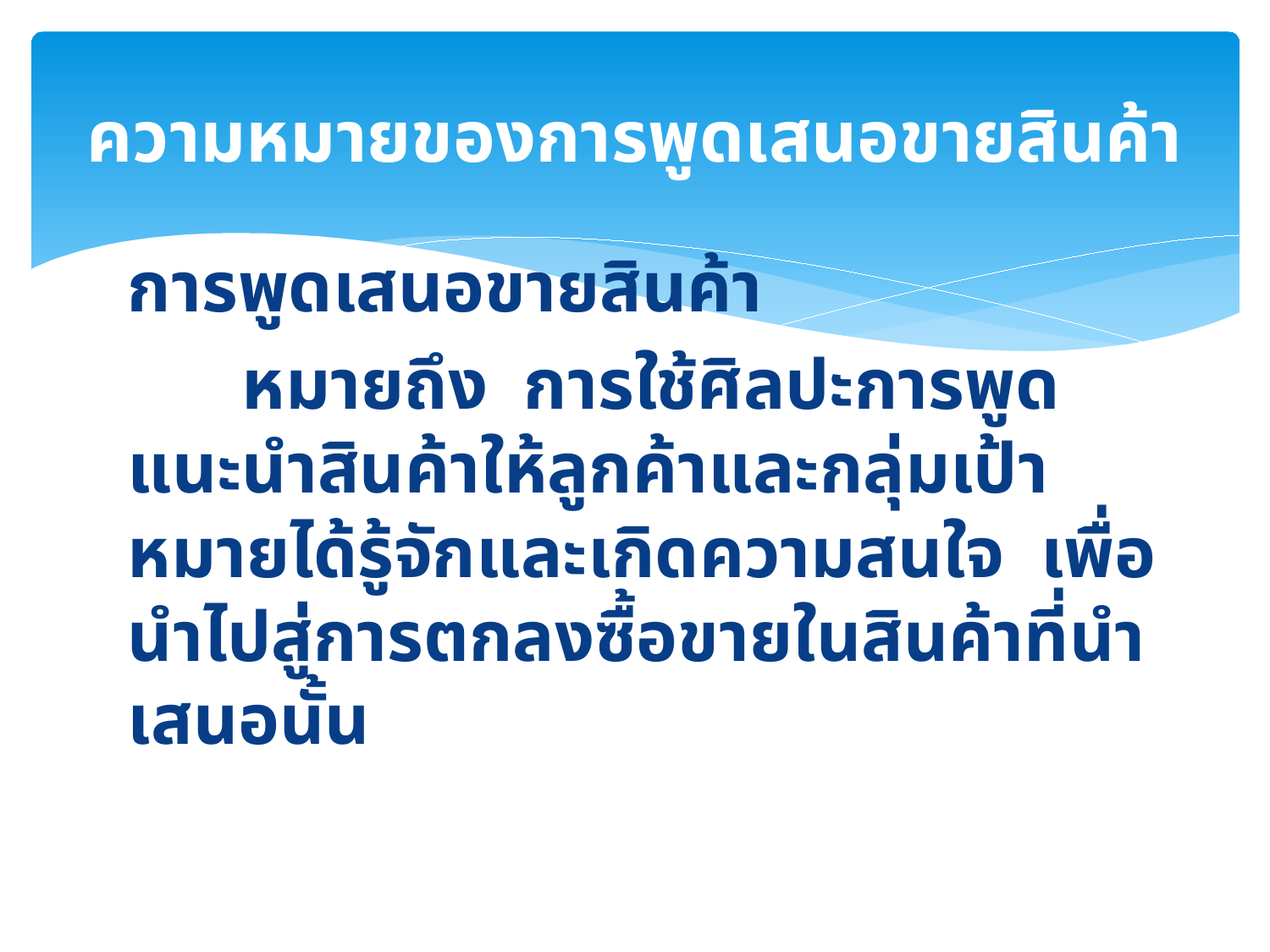

# ความหมายของการพูดเสนอขายสินค้า
การพูดเสนอขายสินค้า
	หมายถึง  การใช้ศิลปะการพูดแนะนำสินค้าให้ลูกค้าและกลุ่มเป้าหมายได้รู้จักและเกิดความสนใจ  เพื่อนำไปสู่การตกลงซื้อขายในสินค้าที่นำเสนอนั้น